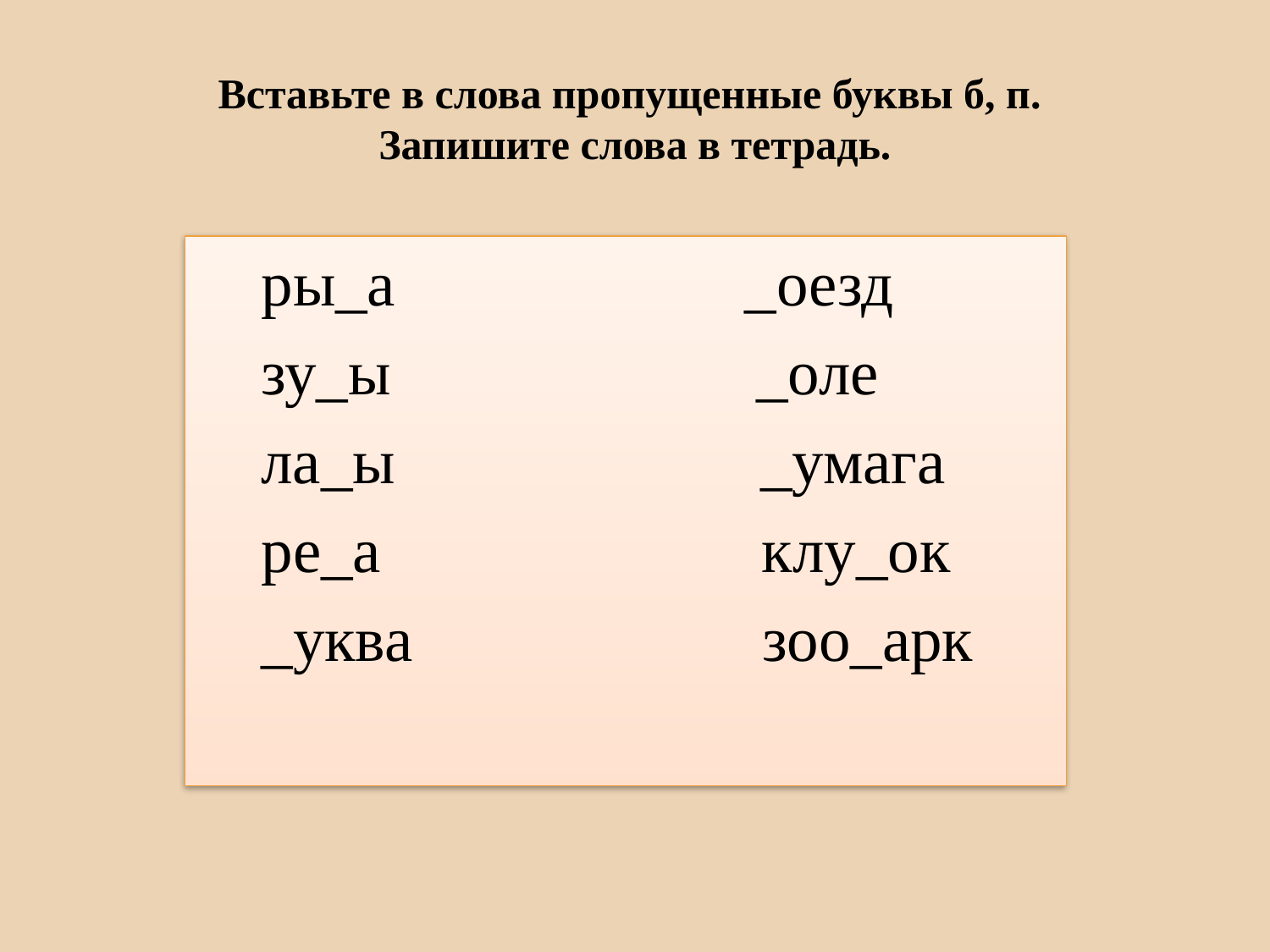

# Вставьте в слова пропущенные буквы б, п. Запишите слова в тетрадь.
    ры_а                      _оезд
    зу_ы                       _оле
    ла_ы                       _умага
    ре_а                        клу_ок
    _уква                      зоо_арк